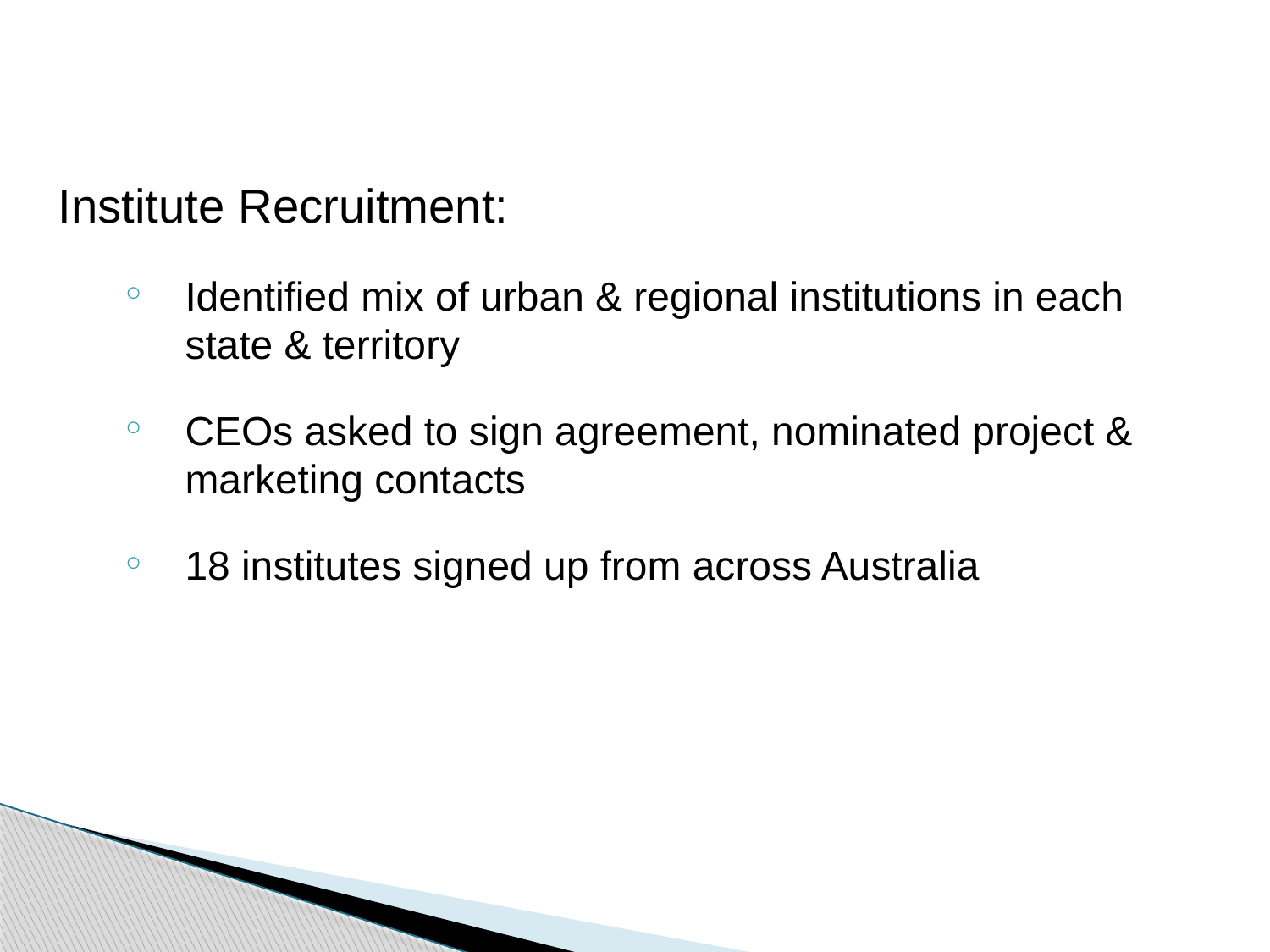

Institute Recruitment:
Identified mix of urban & regional institutions in each state & territory
CEOs asked to sign agreement, nominated project & marketing contacts
18 institutes signed up from across Australia